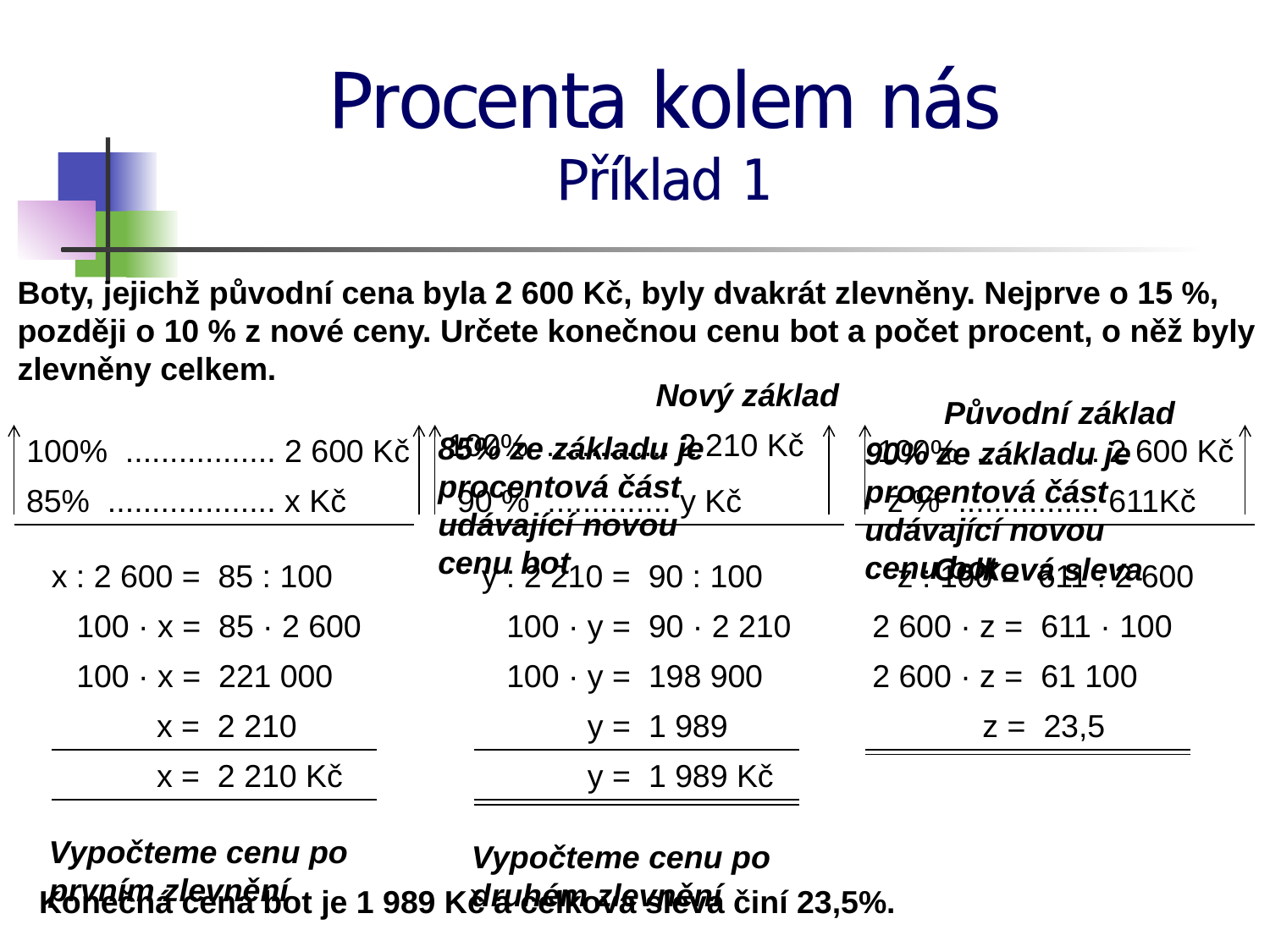

# Procenta kolem nás Příklad 1
Boty, jejichž původní cena byla 2 600 Kč, byly dvakrát zlevněny. Nejprve o 15 %, později o 10 % z nové ceny. Určete konečnou cenu bot a počet procent, o něž byly zlevněny celkem.
Nový základ
Původní základ
100%  .............. 2 210 Kč
85% ze základu je procentová část udávající novou cenu bot
100%  ................. 2 600 Kč
100%  .............. 2 600 Kč
90% ze základu je procentová část udávající novou cenu bot
z %  ................ 611Kč
85%  ................... x Kč
90 %  .............. y Kč
Celková sleva
x : 2 600 =  85 : 100
y : 2 210 =  90 : 100
z : 100 =  611 : 2 600
100 · x =  85 · 2 600
100 · y =  90 · 2 210
2 600 · z =  611 · 100
100 · x =  221 000
100 · y =  198 900
2 600 · z =  61 100
x =  2 210
y =  1 989
z =  23,5
x =  2 210 Kč
y =  1 989 Kč
Vypočteme cenu po prvním zlevnění
Vypočteme cenu po druhém zlevnění
Konečná cena bot je 1 989 Kč a celková sleva činí 23,5%.